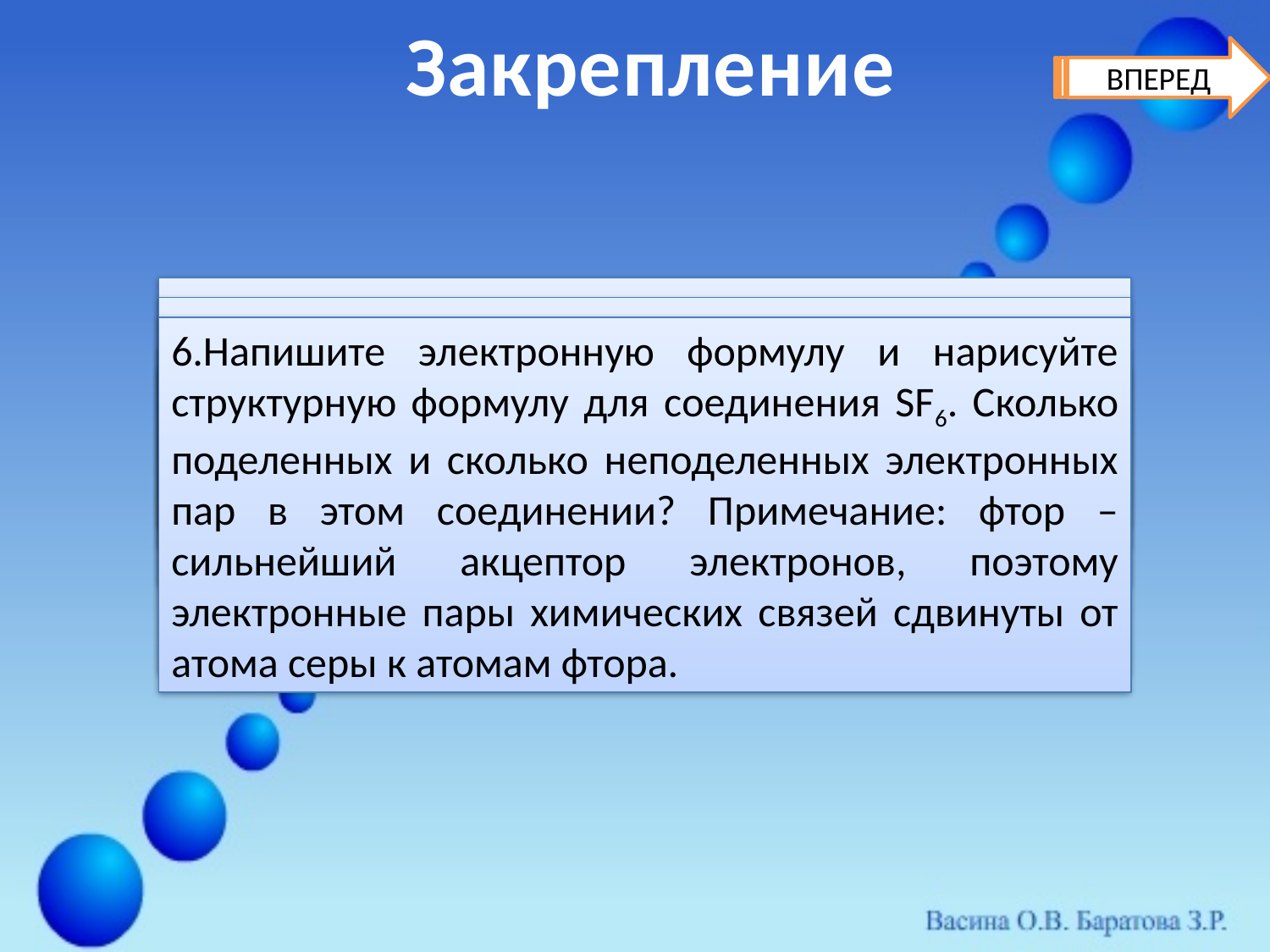

Закрепление
ВПЕРЕД
2.Исходя из электронного строения атомов и правила октета, составьте электронные формулы для соединений, состоящих: а) из одного атома 6C и двух атомов 8О; б) из двух атомов 6C и двух атомов 1H. Каковы кратности связей между атомами углерода в этих двух соединениях? Нарисуйте их структурные формулы.
5.Напишите электронную формулу валентной оболочки элемента 34Se. Сколько поделенных и сколько неподеленных электронных пар в соединении H2Se? Нарисуйте его структурную формулу.
1.Исходя из строения атомов 6C, 1H и правила октета, составьте электронную формулу для соединения этих двух элементов, в составе которого 1 атом углерода. Нарисуйте для него структурную формулу.
6.Напишите электронную формулу и нарисуйте структурную формулу для соединения SF6. Сколько поделенных и сколько неподеленных электронных пар в этом соединении? Примечание: фтор – сильнейший акцептор электронов, поэтому электронные пары химических связей сдвинуты от атома серы к атомам фтора.
3.По структурной формуле составьте электронную формулу с указанием всех неподеленных электронных пар: H – C  ≡ N
4.Напишите структурные формулы  для соединений: H2S,  I2, ICl. Найдите здесь соединение с ковалентной связью.